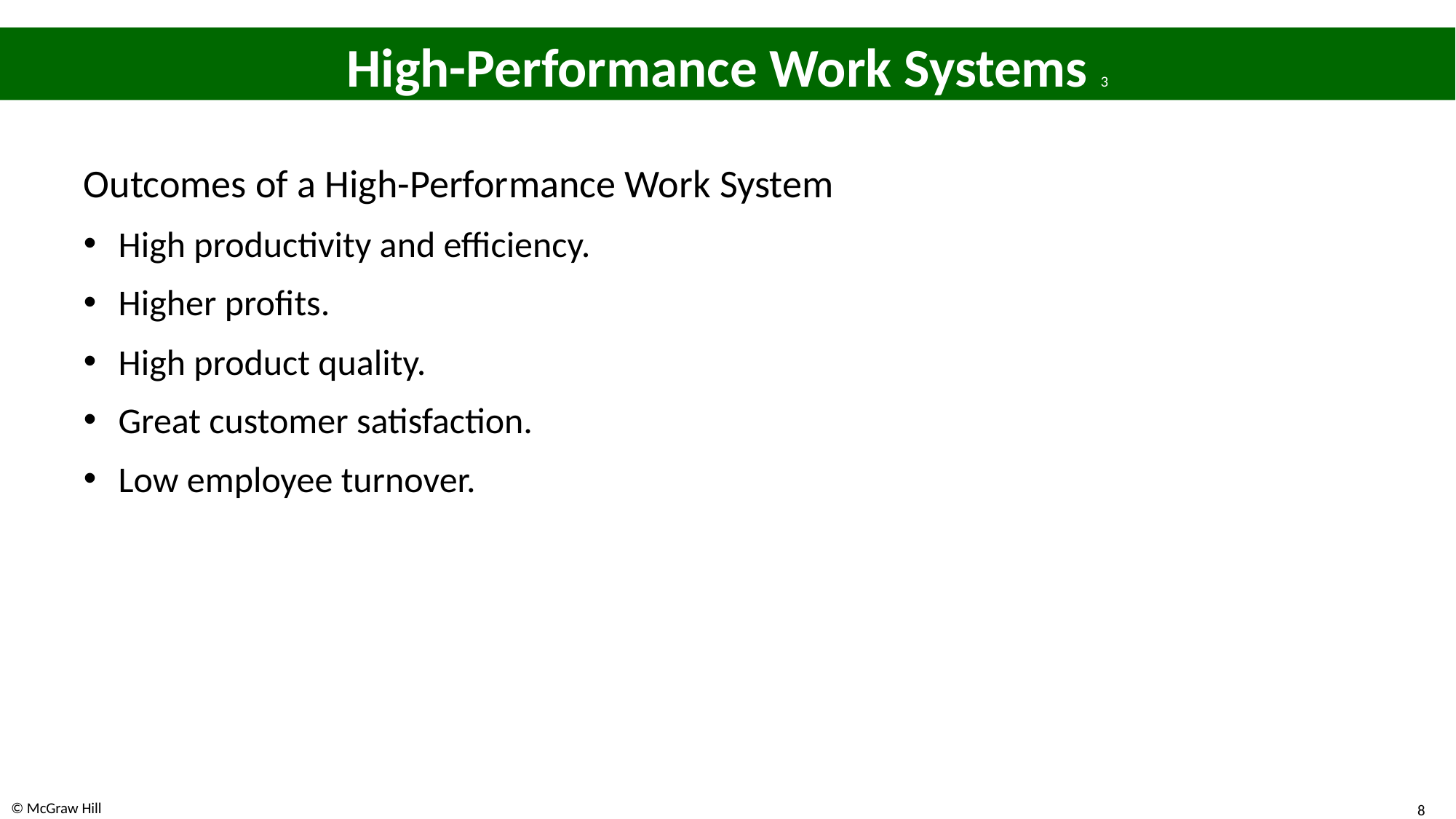

# High-Performance Work Systems 3
Outcomes of a High-Performance Work System
High productivity and efficiency.
Higher profits.
High product quality.
Great customer satisfaction.
Low employee turnover.